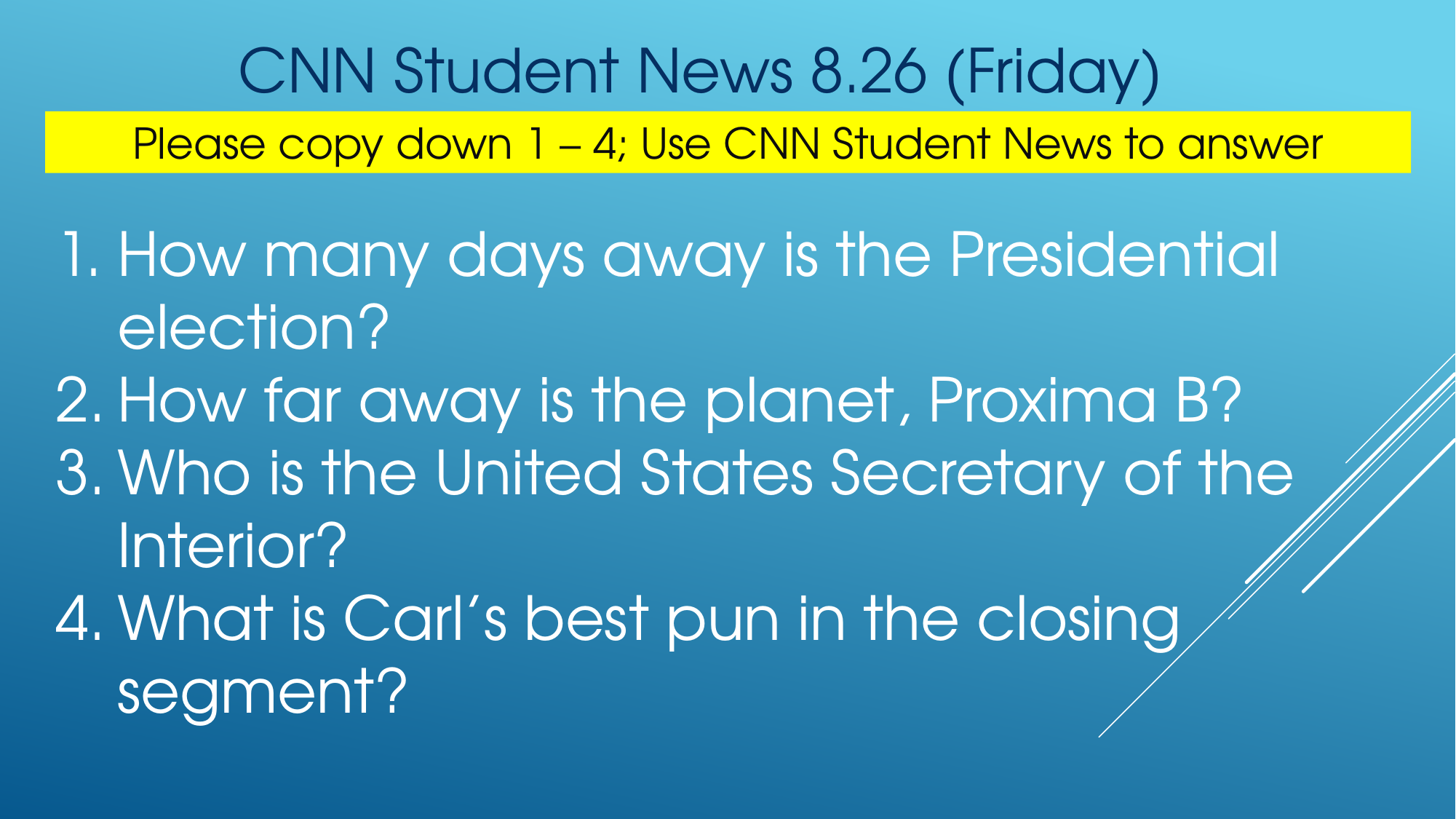

CNN Student News 8.26 (Friday)
Please copy down 1 – 4; Use CNN Student News to answer
How many days away is the Presidential election?
How far away is the planet, Proxima B?
Who is the United States Secretary of the Interior?
What is Carl’s best pun in the closing segment?